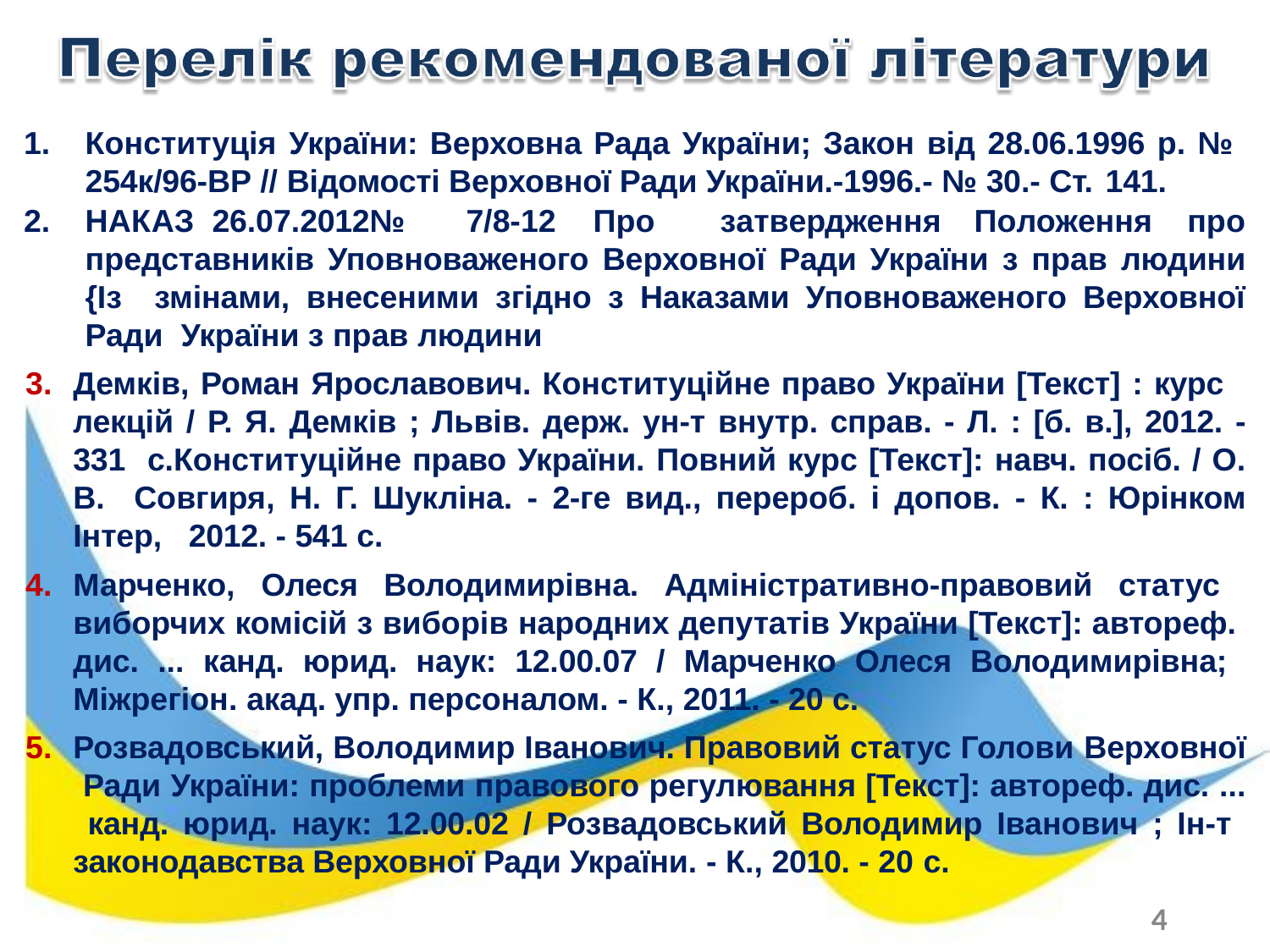

Конституція України: Верховна Рада України; Закон від 28.06.1996 р. №  254к/96-ВР // Відомості Верховної Ради України.-1996.- № 30.- Ст. 141.
НАКАЗ	26.07.2012№	7/8-12	Про	затвердження	Положення про представників Уповноваженого Верховної Ради України з прав людини {Із  змінами, внесеними згідно з Наказами Уповноваженого Верховної Ради  України з прав людини
Демків, Роман Ярославович. Конституційне право України [Текст] : курс   лекцій / Р. Я. Демків ; Львів. держ. ун-т внутр. справ. - Л. : [б. в.], 2012. - 331  с.Конституційне право України. Повний курс [Текст]: навч. посіб. / О. В.  Совгиря, Н. Г. Шукліна. - 2-ге вид., перероб. і допов. - К. : Юрінком Інтер,   2012. - 541 с.
Марченко, Олеся Володимирівна. Адміністративно-правовий статус  виборчих комісій з виборів народних депутатів України [Текст]: автореф.  дис. ... канд. юрид. наук: 12.00.07 / Марченко Олеся Володимирівна;  Міжрегіон. акад. упр. персоналом. - К., 2011. - 20 с.
Розвадовський, Володимир Іванович. Правовий статус Голови Верховної  Ради України: проблеми правового регулювання [Текст]: автореф. дис. ...  канд. юрид. наук: 12.00.02 / Розвадовський Володимир Іванович ; Ін-т  законодавства Верховної Ради України. - К., 2010. - 20 с.
4